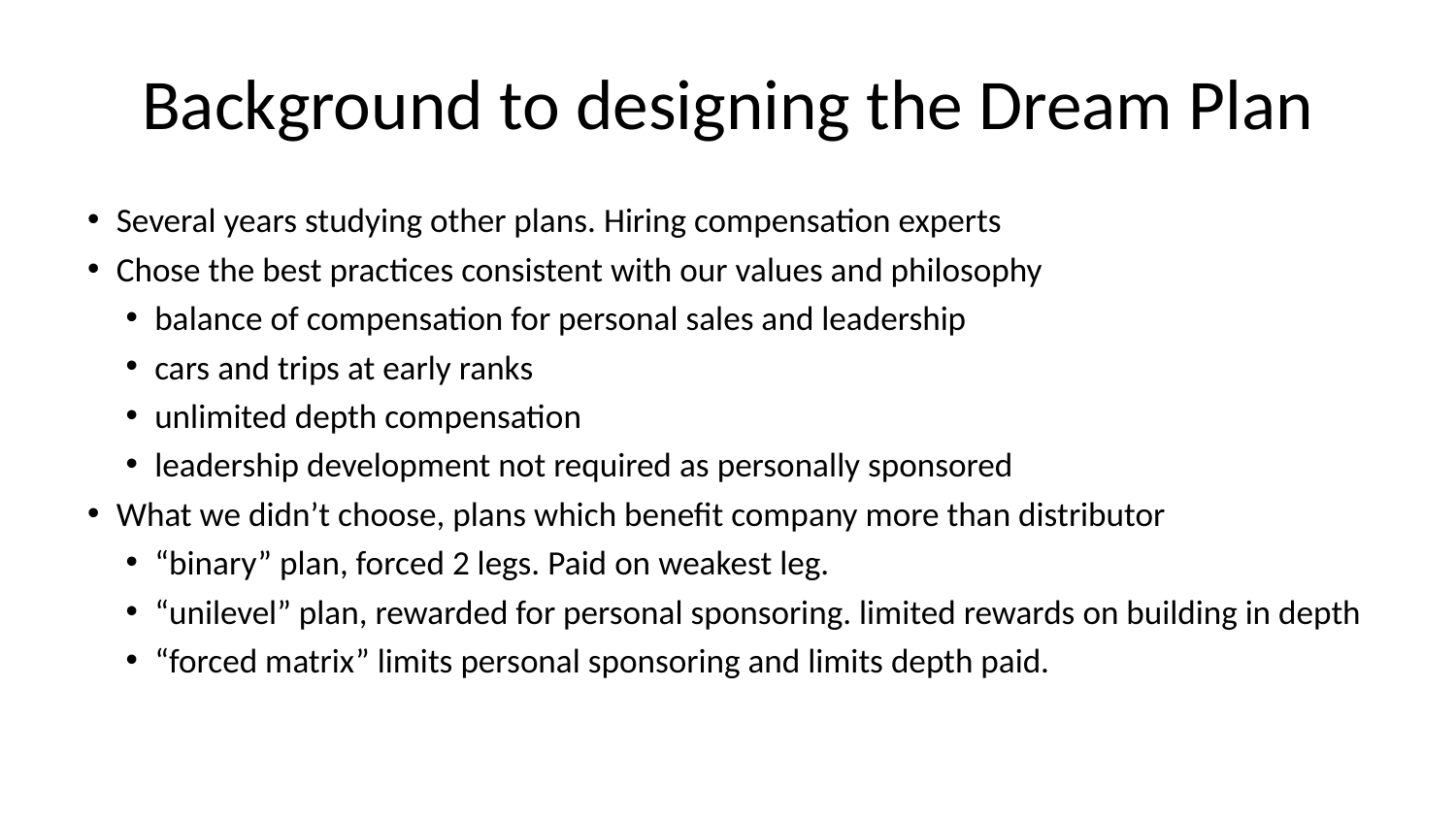

# Background to designing the Dream Plan
Several years studying other plans. Hiring compensation experts
Chose the best practices consistent with our values and philosophy
balance of compensation for personal sales and leadership
cars and trips at early ranks
unlimited depth compensation
leadership development not required as personally sponsored
What we didn’t choose, plans which benefit company more than distributor
“binary” plan, forced 2 legs. Paid on weakest leg.
“unilevel” plan, rewarded for personal sponsoring. limited rewards on building in depth
“forced matrix” limits personal sponsoring and limits depth paid.